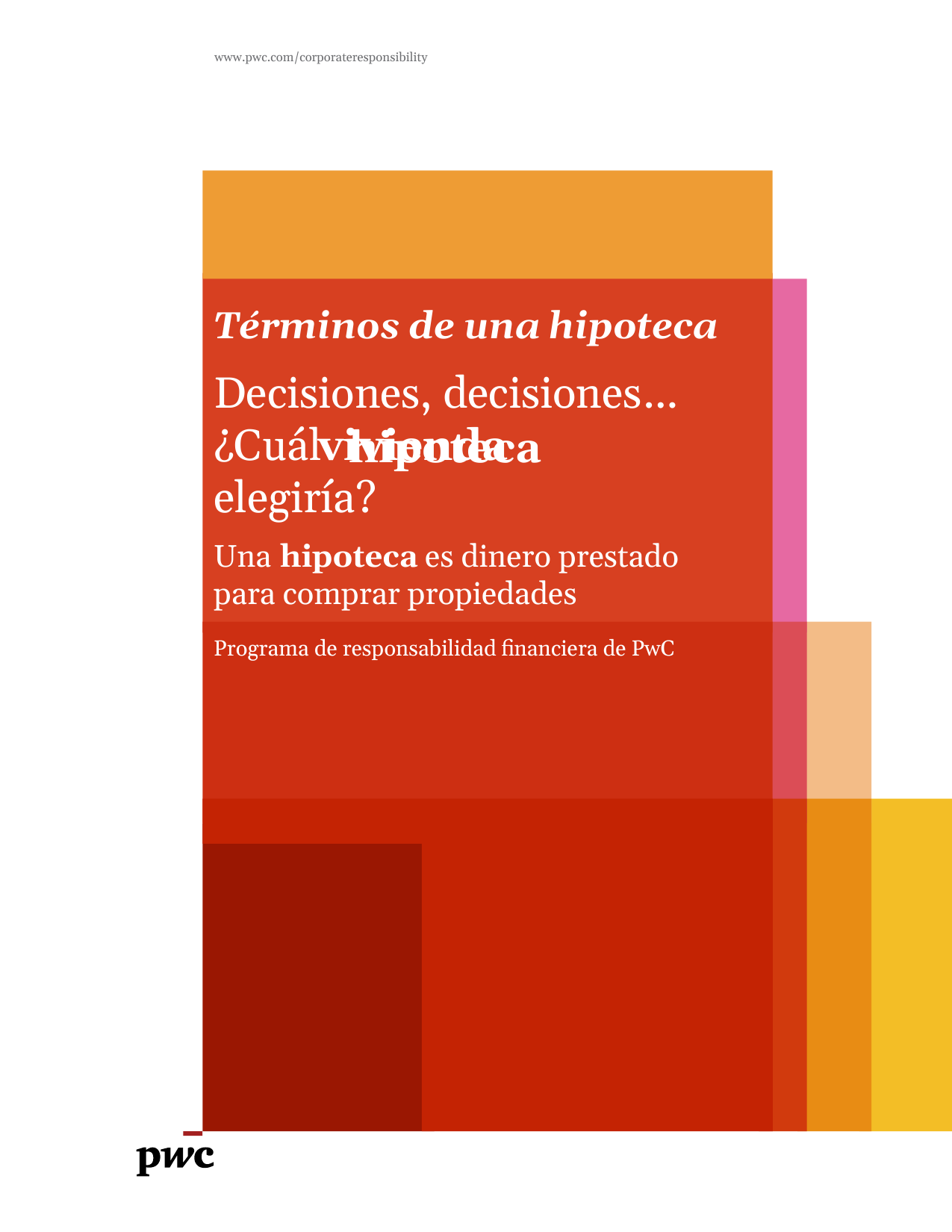

www.pwc.com/corporateresponsibility
# Términos de una hipoteca
Decisiones, decisiones…
¿Cuál
elegiría?
vivienda
hipoteca
Una hipoteca es dinero prestado
para comprar propiedades
Programa de responsabilidad financiera de PwC